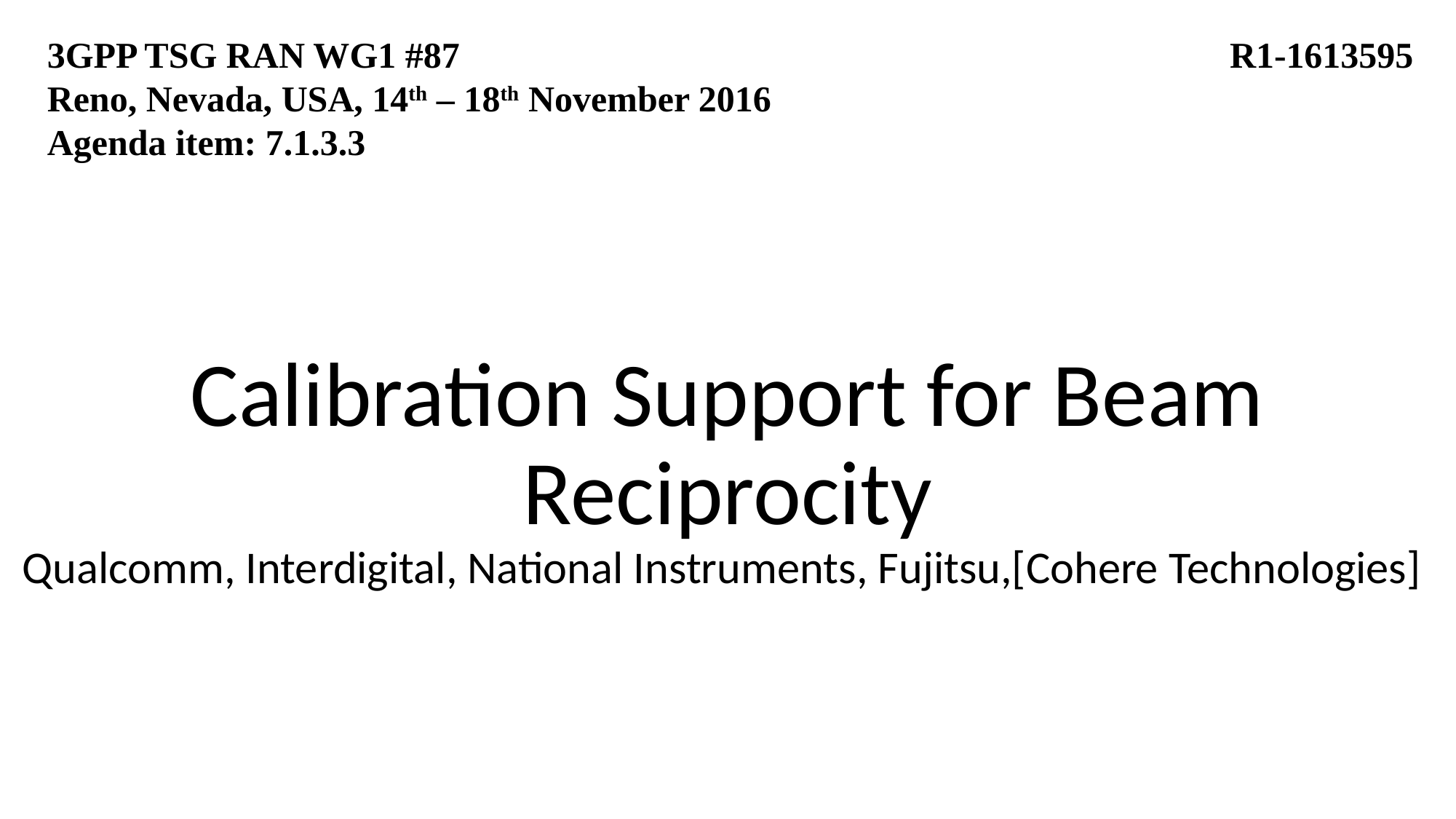

3GPP TSG RAN WG1 #87			                                                          R1-1613595
Reno, Nevada, USA, 14th – 18th November 2016
Agenda item: 7.1.3.3
# Calibration Support for Beam Reciprocity Qualcomm, Interdigital, National Instruments, Fujitsu,[Cohere Technologies]